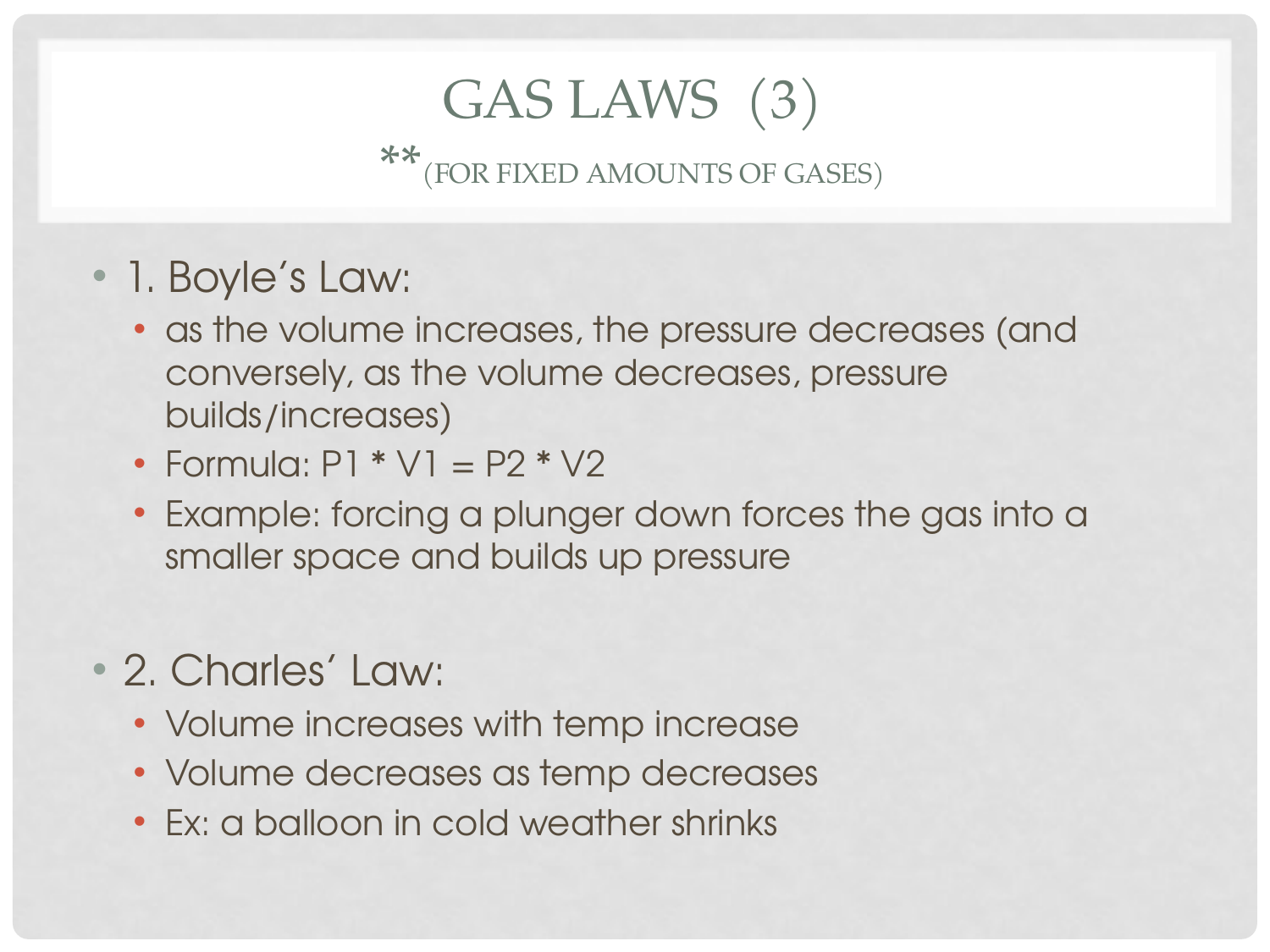

# Gas Laws  (3) **(for fixed amounts of gases)
1. Boyle’s Law:
as the volume increases, the pressure decreases (and conversely, as the volume decreases, pressure builds/increases)
Formula: P1 * V1 = P2 * V2
Example: forcing a plunger down forces the gas into a smaller space and builds up pressure

2. Charles’ Law:
Volume increases with temp increase
Volume decreases as temp decreases
Ex: a balloon in cold weather shrinks